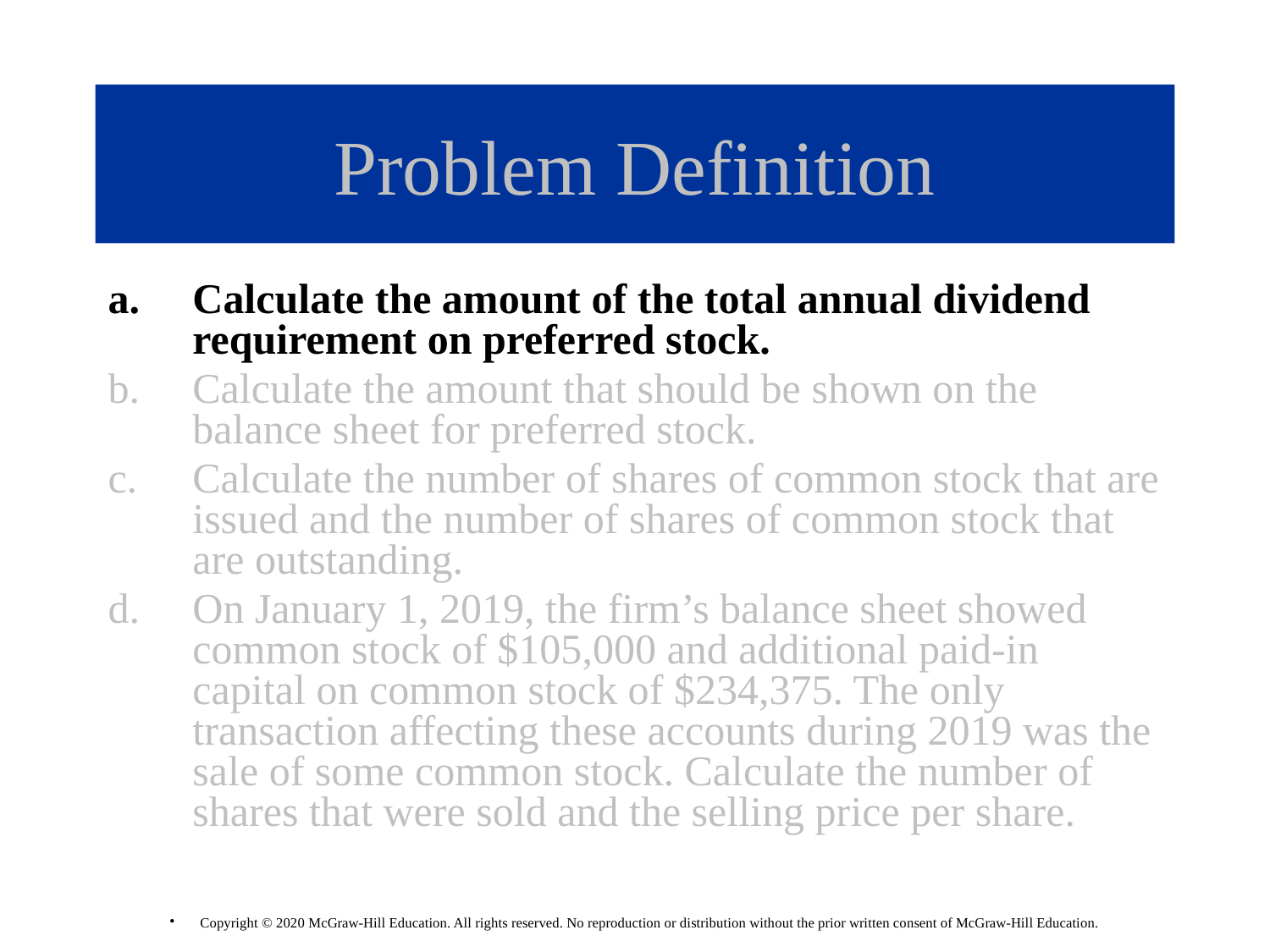

# Problem Definition
Calculate the amount of the total annual dividend requirement on preferred stock.
Calculate the amount that should be shown on the balance sheet for preferred stock.
Calculate the number of shares of common stock that are issued and the number of shares of common stock that are outstanding.
On January 1, 2019, the firm’s balance sheet showed common stock of $105,000 and additional paid-in capital on common stock of $234,375. The only transaction affecting these accounts during 2019 was the sale of some common stock. Calculate the number of shares that were sold and the selling price per share.